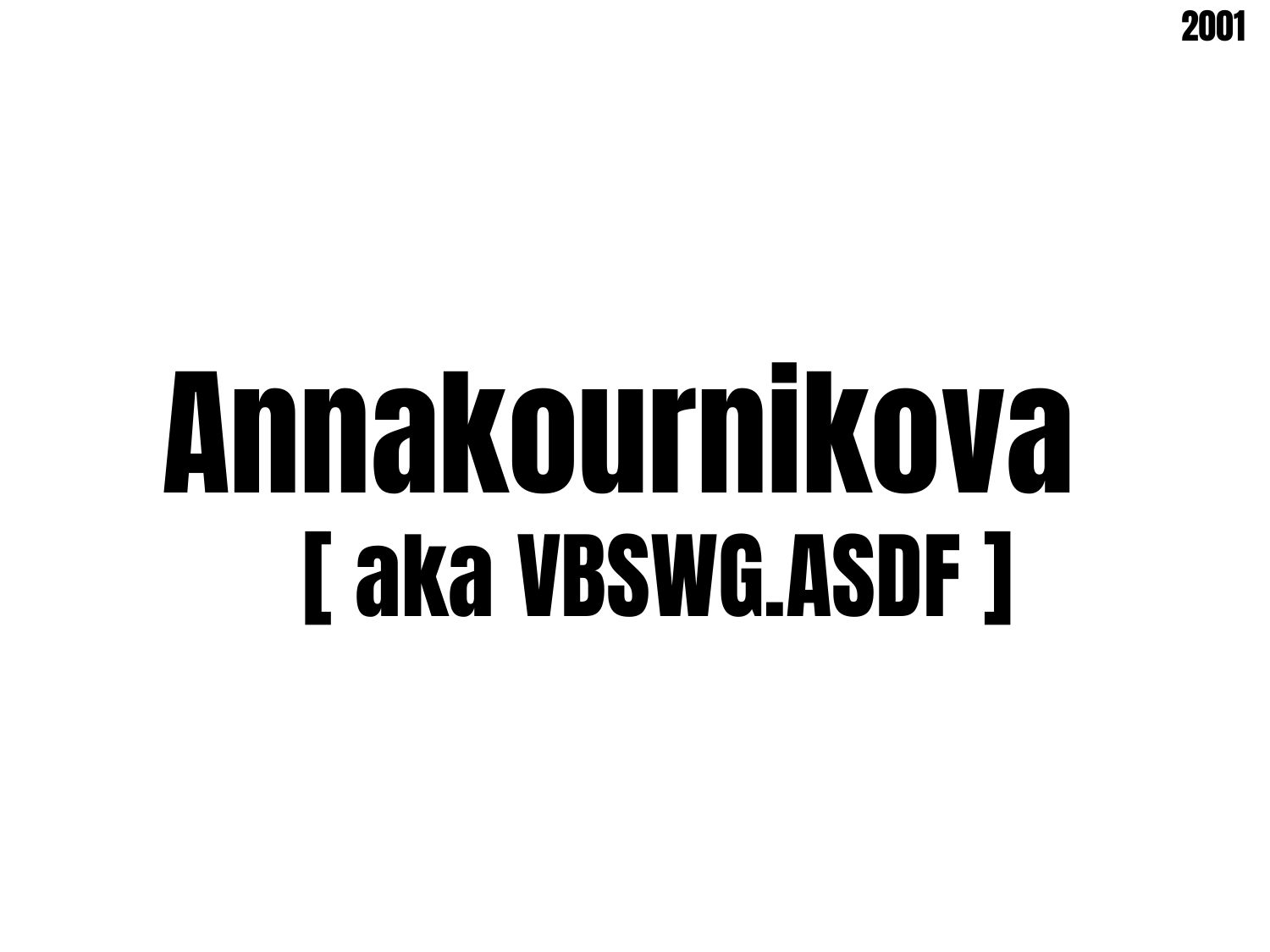

2001
#
Annakournikova
[ aka VBSWG.ASDF ]